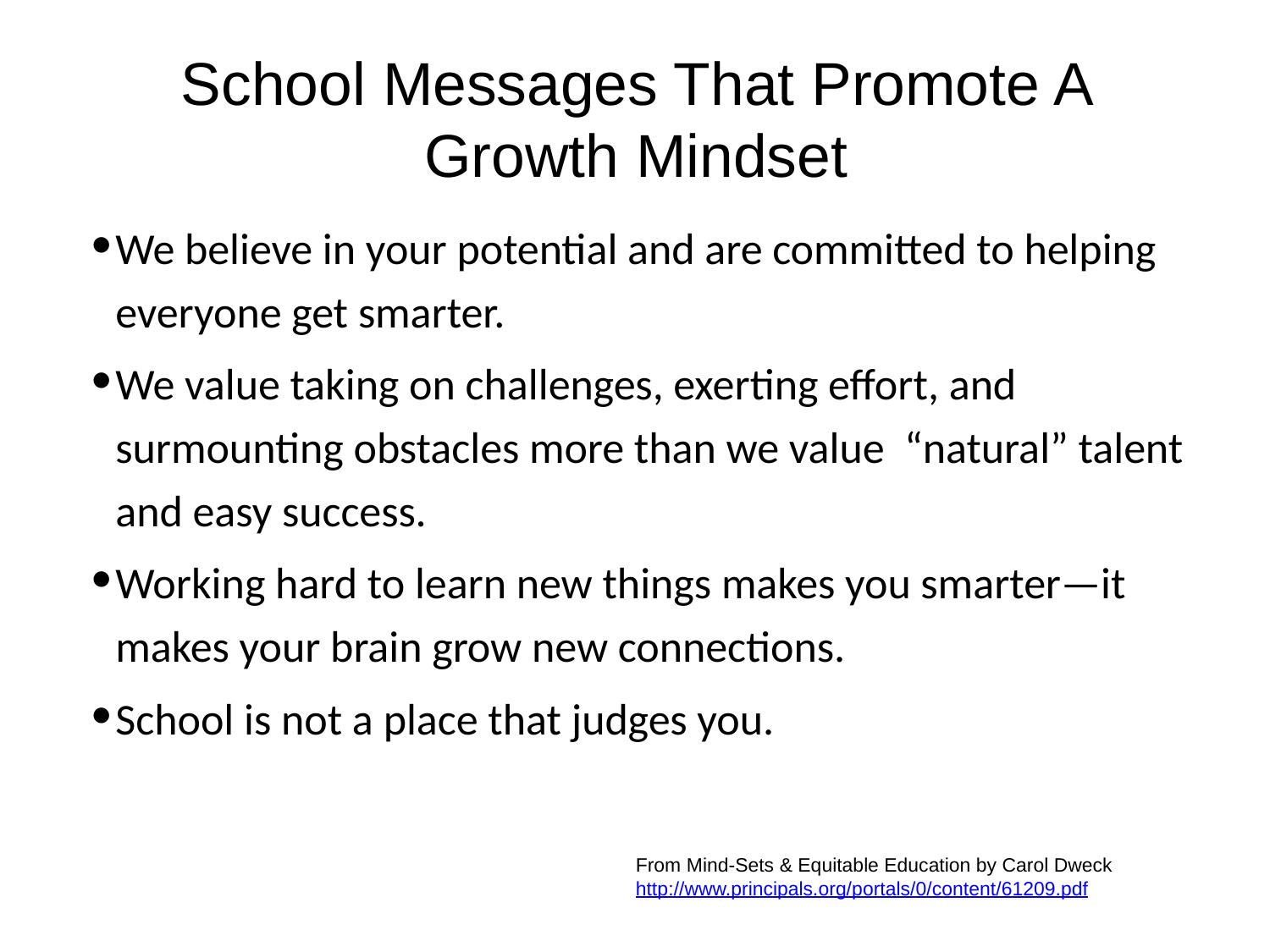

# School Messages That Promote A Growth Mindset
We believe in your potential and are committed to helping everyone get smarter.
We value taking on challenges, exerting effort, and surmounting obstacles more than we value  “natural” talent and easy success.
Working hard to learn new things makes you smarter—it makes your brain grow new connections.
School is not a place that judges you.
From Mind-Sets & Equitable Education by Carol Dweck
http://www.principals.org/portals/0/content/61209.pdf